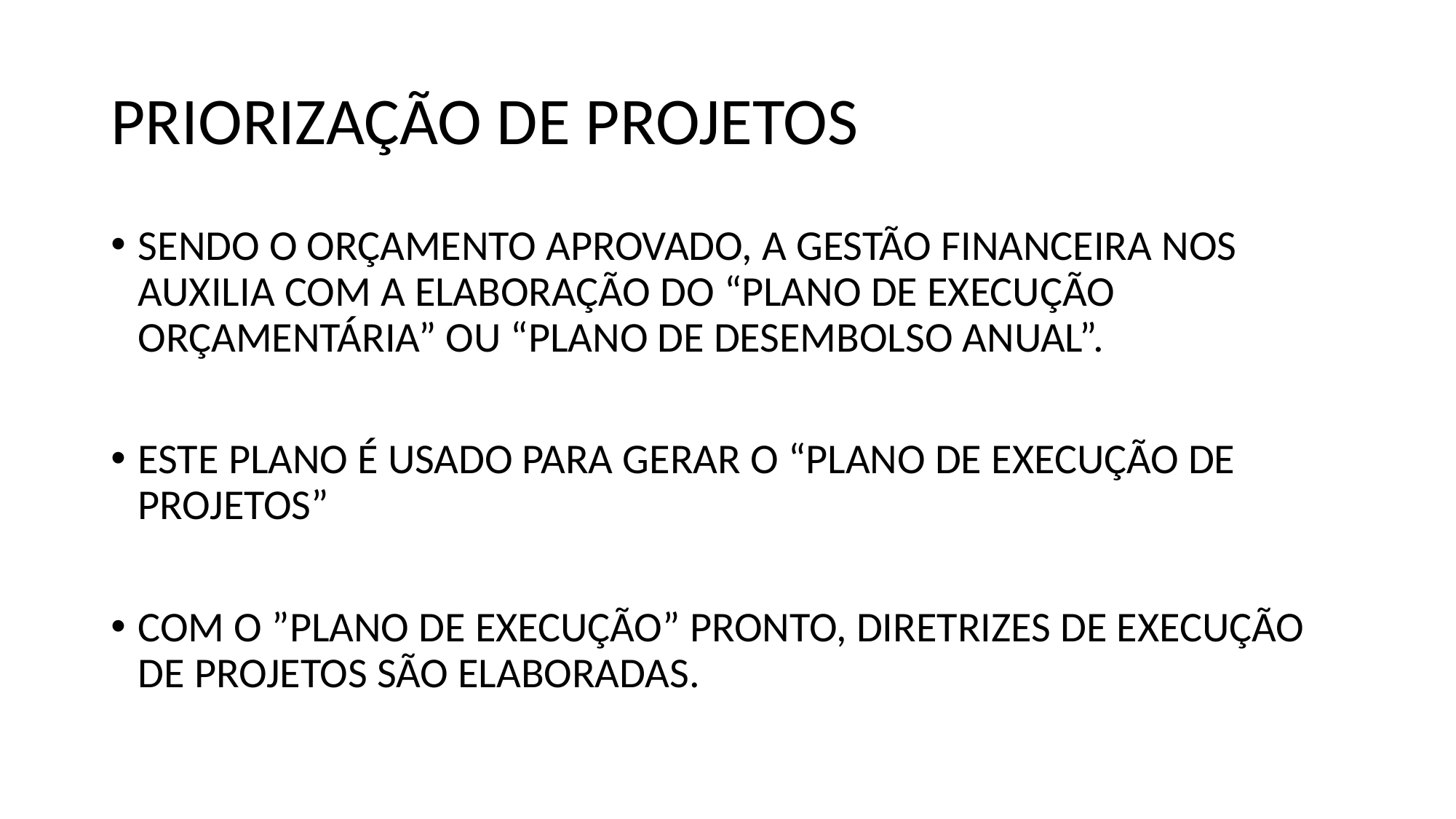

# PRIORIZAÇÃO DE PROJETOS
SENDO O ORÇAMENTO APROVADO, A GESTÃO FINANCEIRA NOS AUXILIA COM A ELABORAÇÃO DO “PLANO DE EXECUÇÃO ORÇAMENTÁRIA” OU “PLANO DE DESEMBOLSO ANUAL”.

ESTE PLANO É USADO PARA GERAR O “PLANO DE EXECUÇÃO DE PROJETOS”

COM O ”PLANO DE EXECUÇÃO” PRONTO, DIRETRIZES DE EXECUÇÃO DE PROJETOS SÃO ELABORADAS.